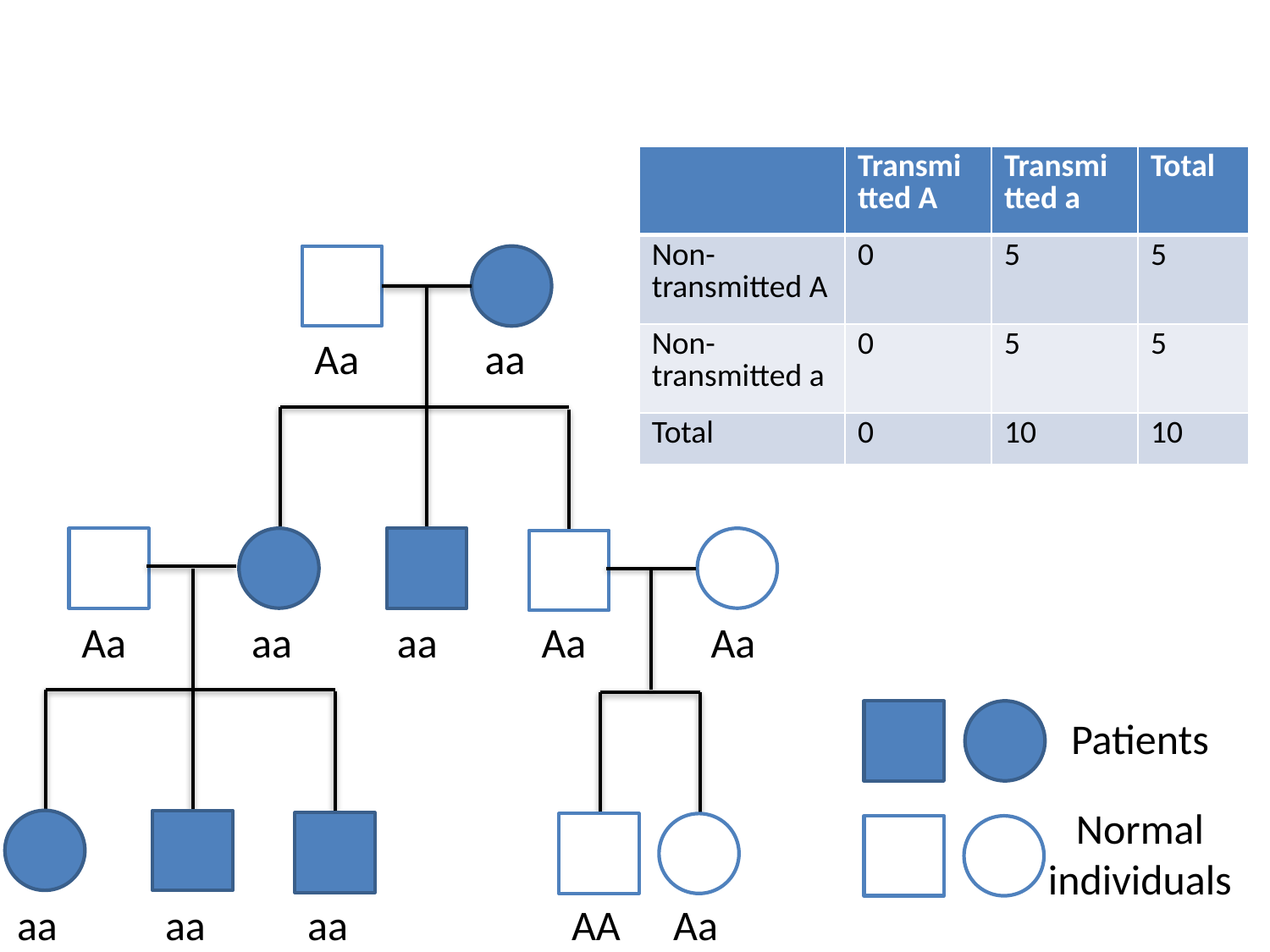

#
|  | Transmitted A | Transmitted a | Total |
| --- | --- | --- | --- |
| Non-transmitted A | 0 | 5 | 5 |
| Non-transmitted a | 0 | 5 | 5 |
| Total | 0 | 10 | 10 |

Aa
aa

Aa
aa
aa
Aa
Aa

Patients
Normal individuals

aa
aa
aa
AA
Aa